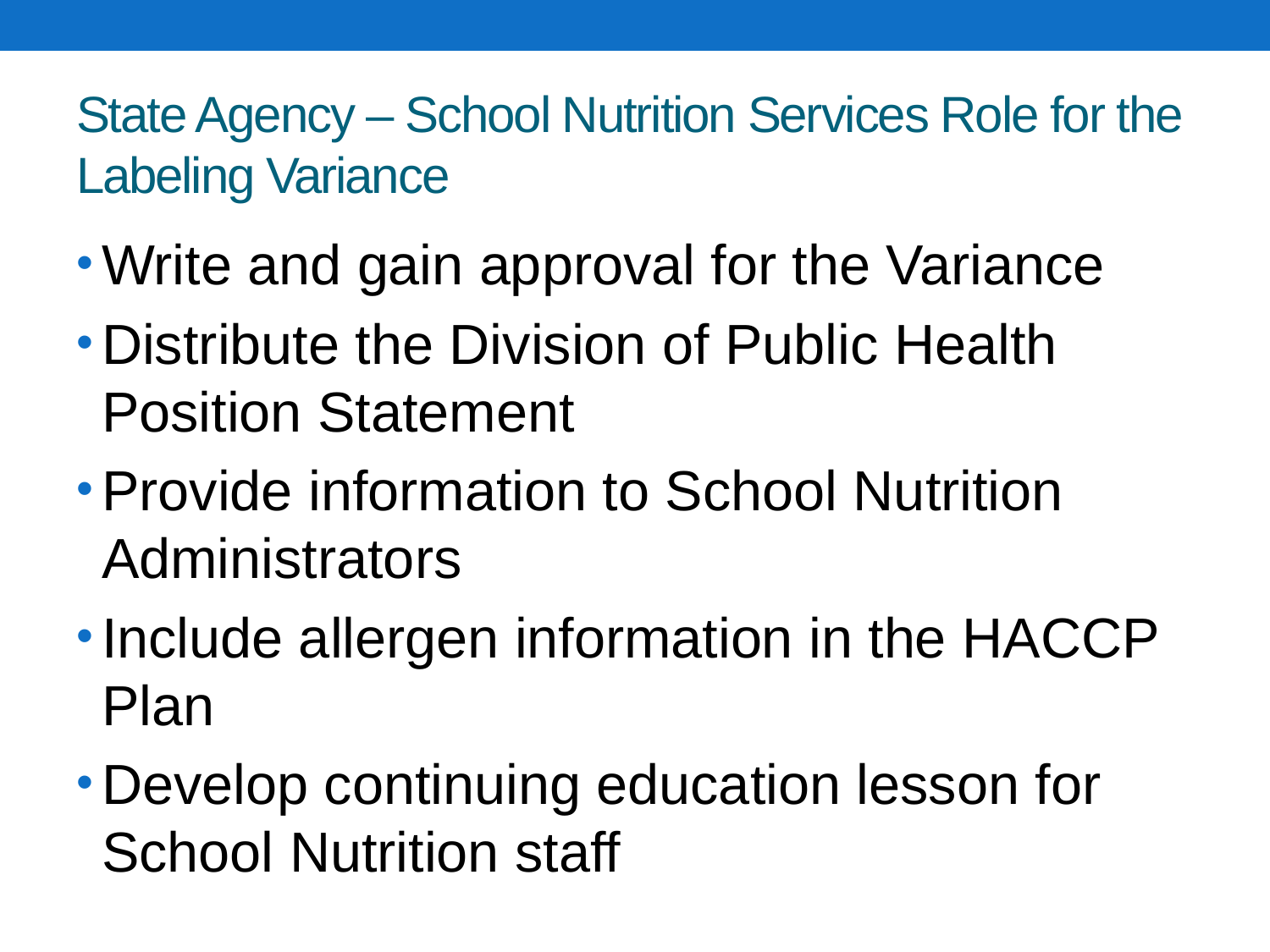

# State Agency – School Nutrition Services Role for the Labeling Variance
Write and gain approval for the Variance
Distribute the Division of Public Health Position Statement
Provide information to School Nutrition Administrators
Include allergen information in the HACCP Plan
Develop continuing education lesson for School Nutrition staff